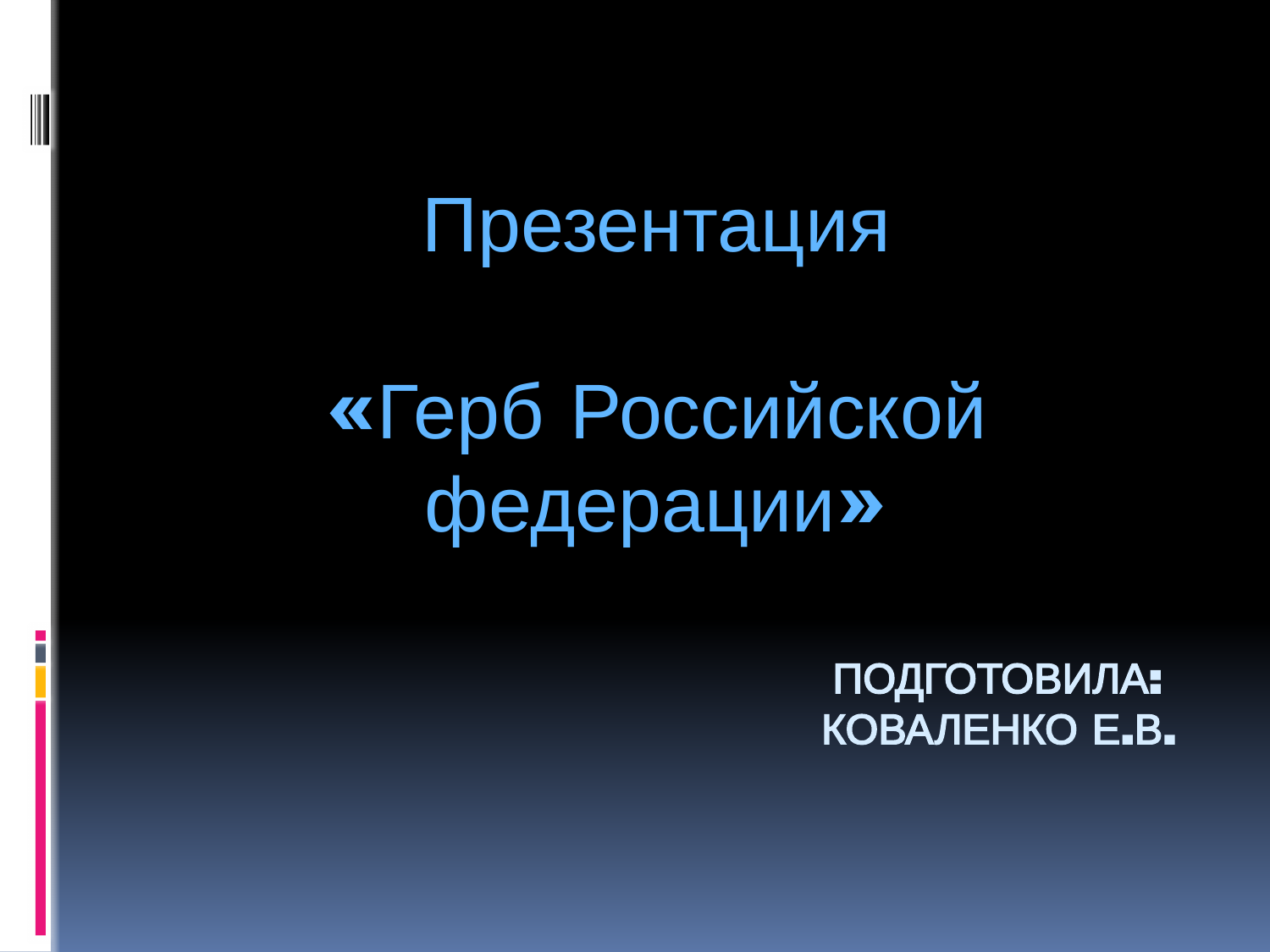

Презентация

«Герб Российской федерации»
# Подготовила: Коваленко Е.В.